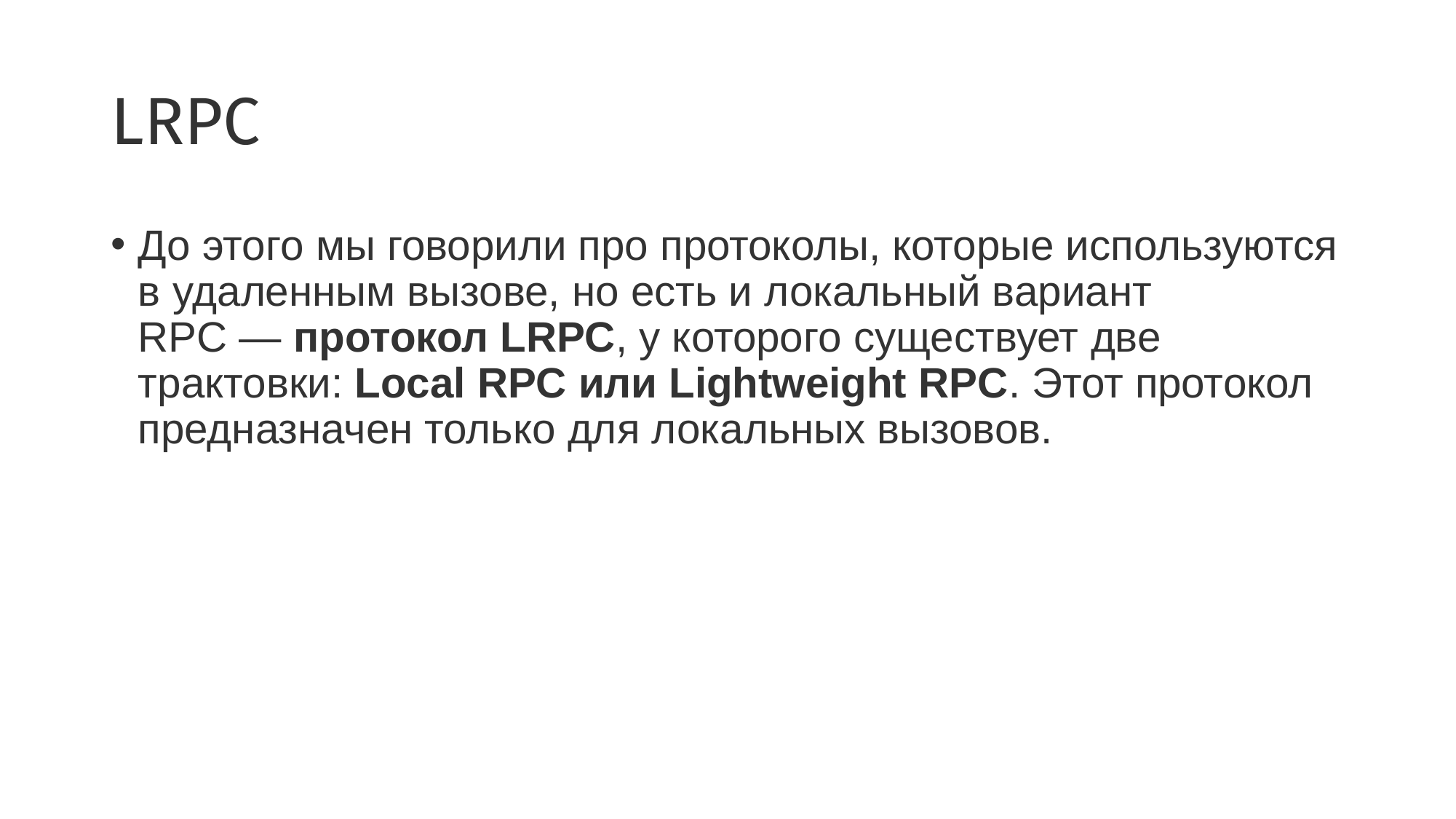

# LRPC
До этого мы говорили про протоколы, которые используются в удаленным вызове, но есть и локальный вариант RPC — протокол LRPC, у которого существует две трактовки: Local RPC или Lightweight RPC. Этот протокол предназначен только для локальных вызовов.